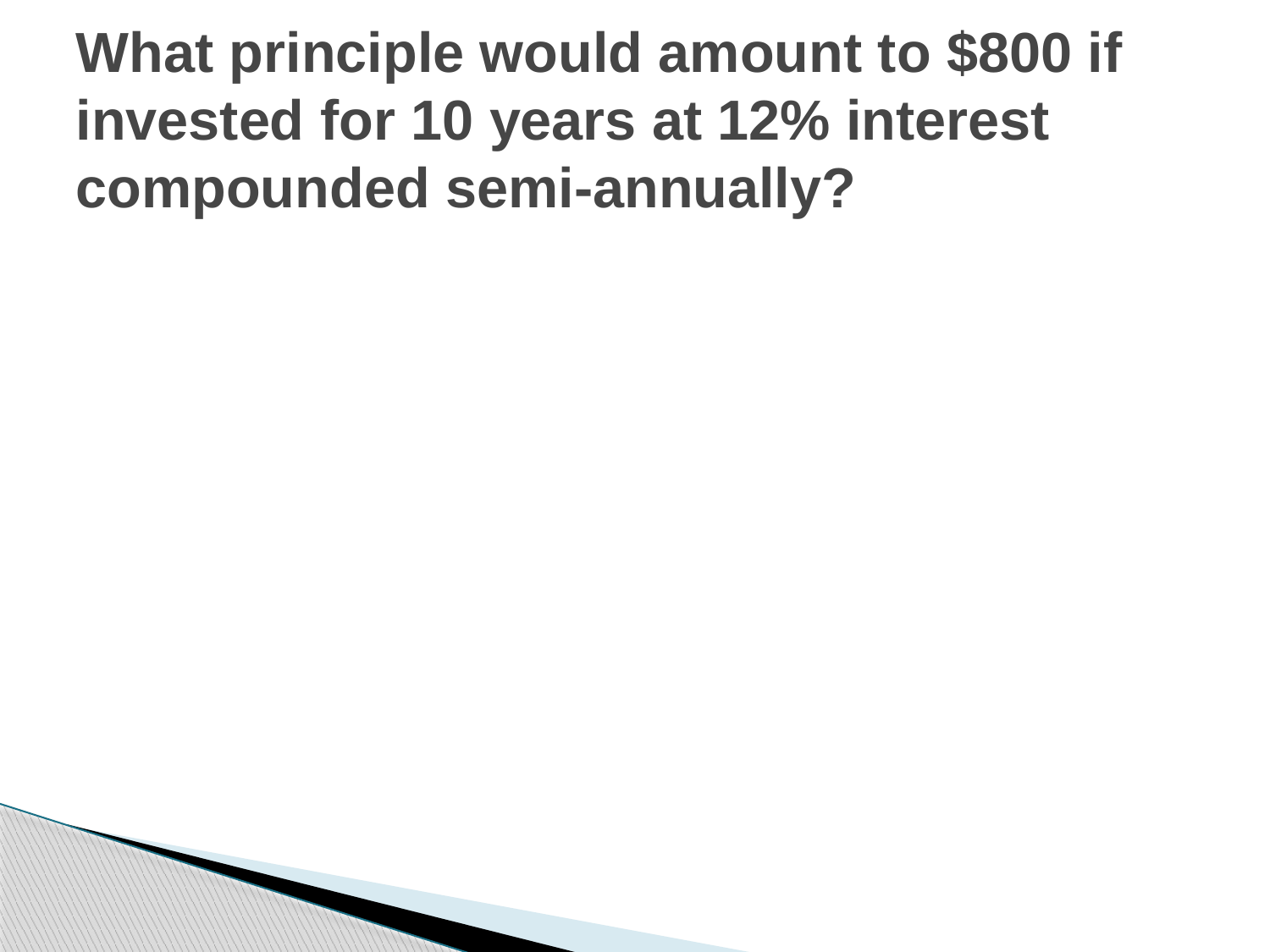

# What principle would amount to $800 if invested for 10 years at 12% interest compounded semi-annually?